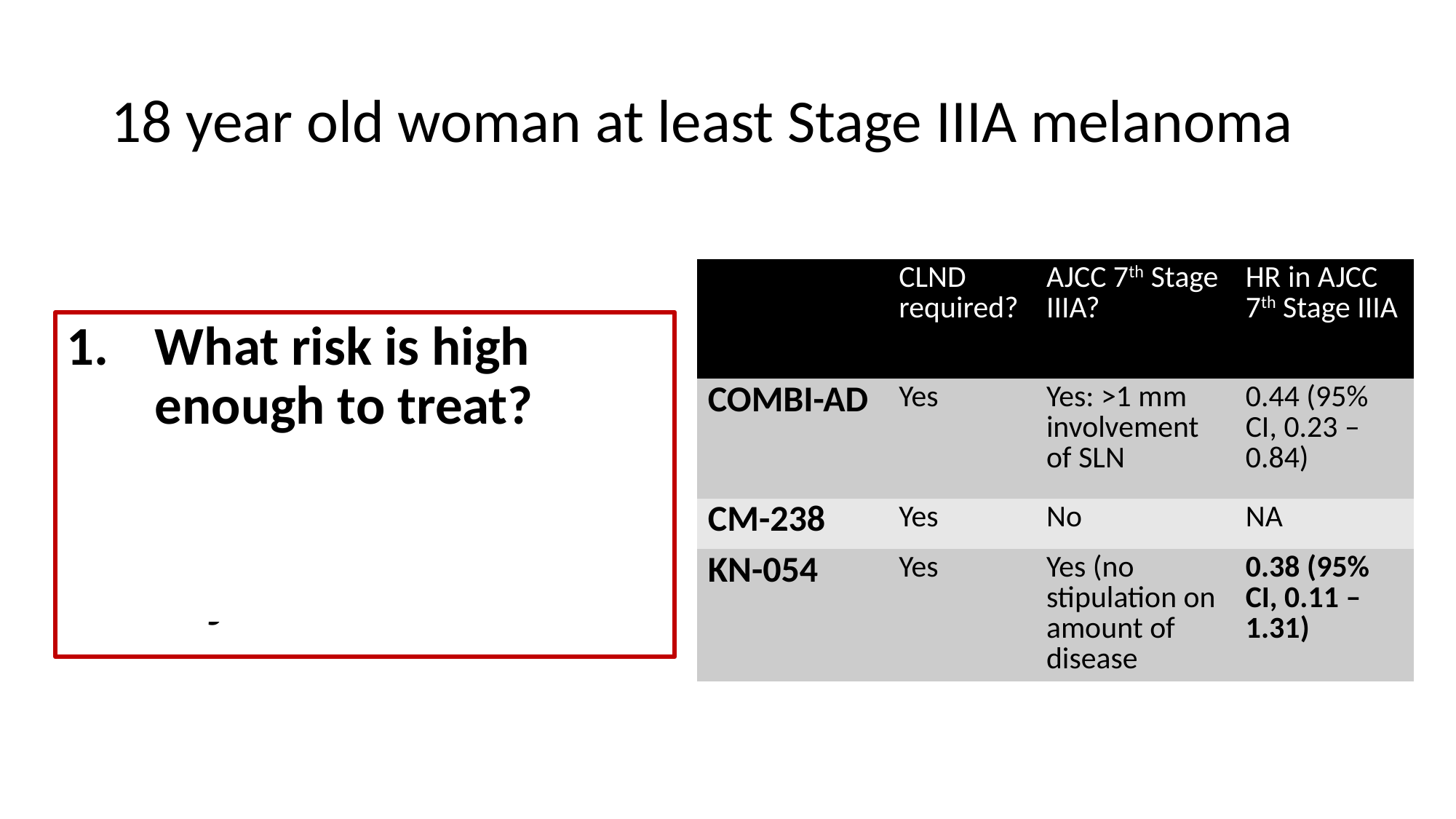

# 18 year old woman at least Stage IIIA melanoma
|  | CLND required? | AJCC 7th Stage IIIA? | HR in AJCC 7th Stage IIIA |
| --- | --- | --- | --- |
| COMBI-AD | Yes | Yes: >1 mm involvement of SLN | 0.44 (95% CI, 0.23 – 0.84) |
| CM-238 | Yes | No | NA |
| KN-054 | Yes | Yes (no stipulation on amount of disease | 0.38 (95% CI, 0.11 – 1.31) |
What risk is high enough to treat?
What patients were included on the adjuvant trials?